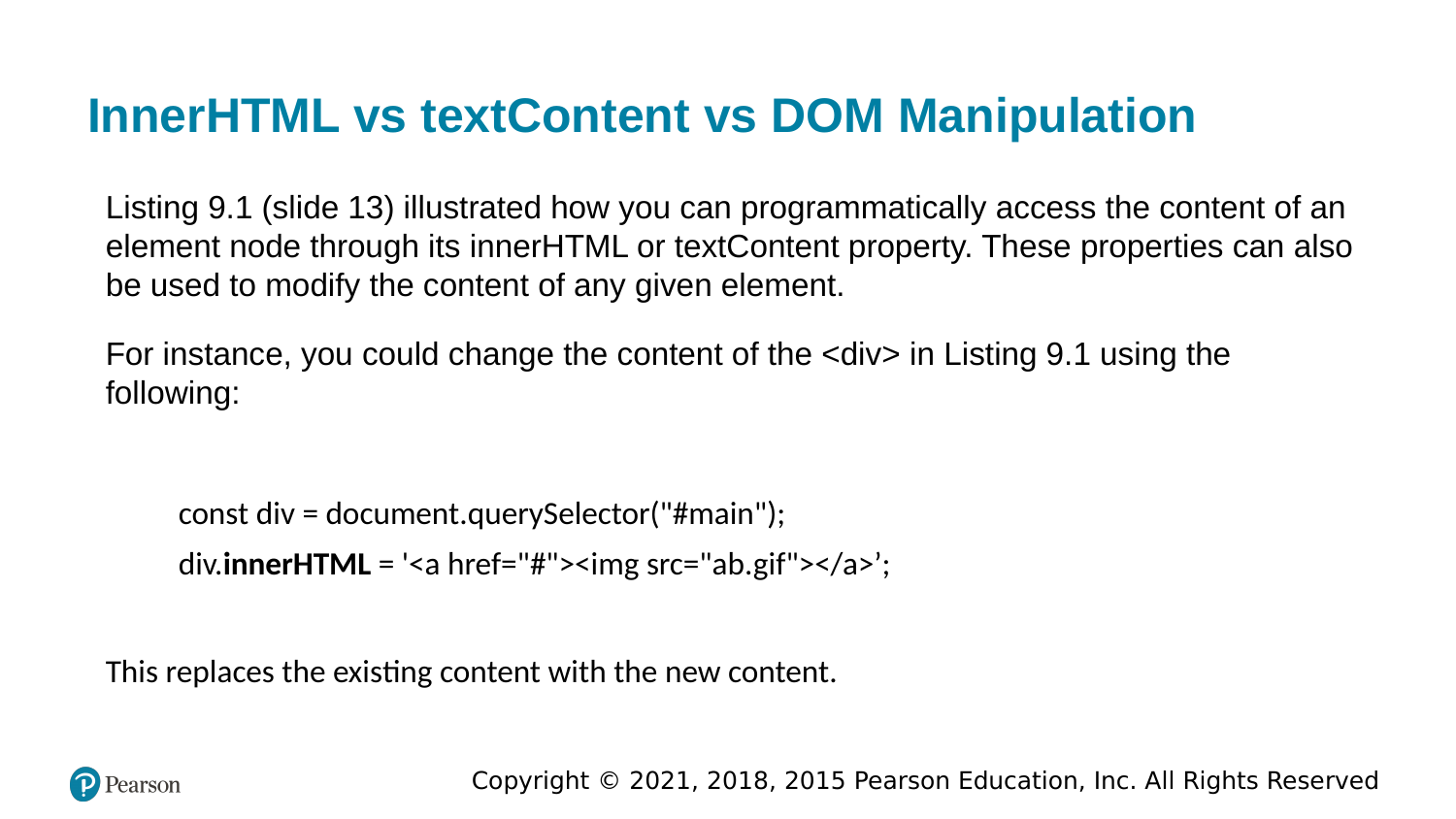

# InnerHTML vs textContent vs DOM Manipulation
Listing 9.1 (slide 13) illustrated how you can programmatically access the content of an element node through its innerHTML or textContent property. These properties can also be used to modify the content of any given element.
For instance, you could change the content of the <div> in Listing 9.1 using the following:

const div = document.querySelector("#main");
div.innerHTML = '<a href="#"><img src="ab.gif"></a>’;
This replaces the existing content with the new content.